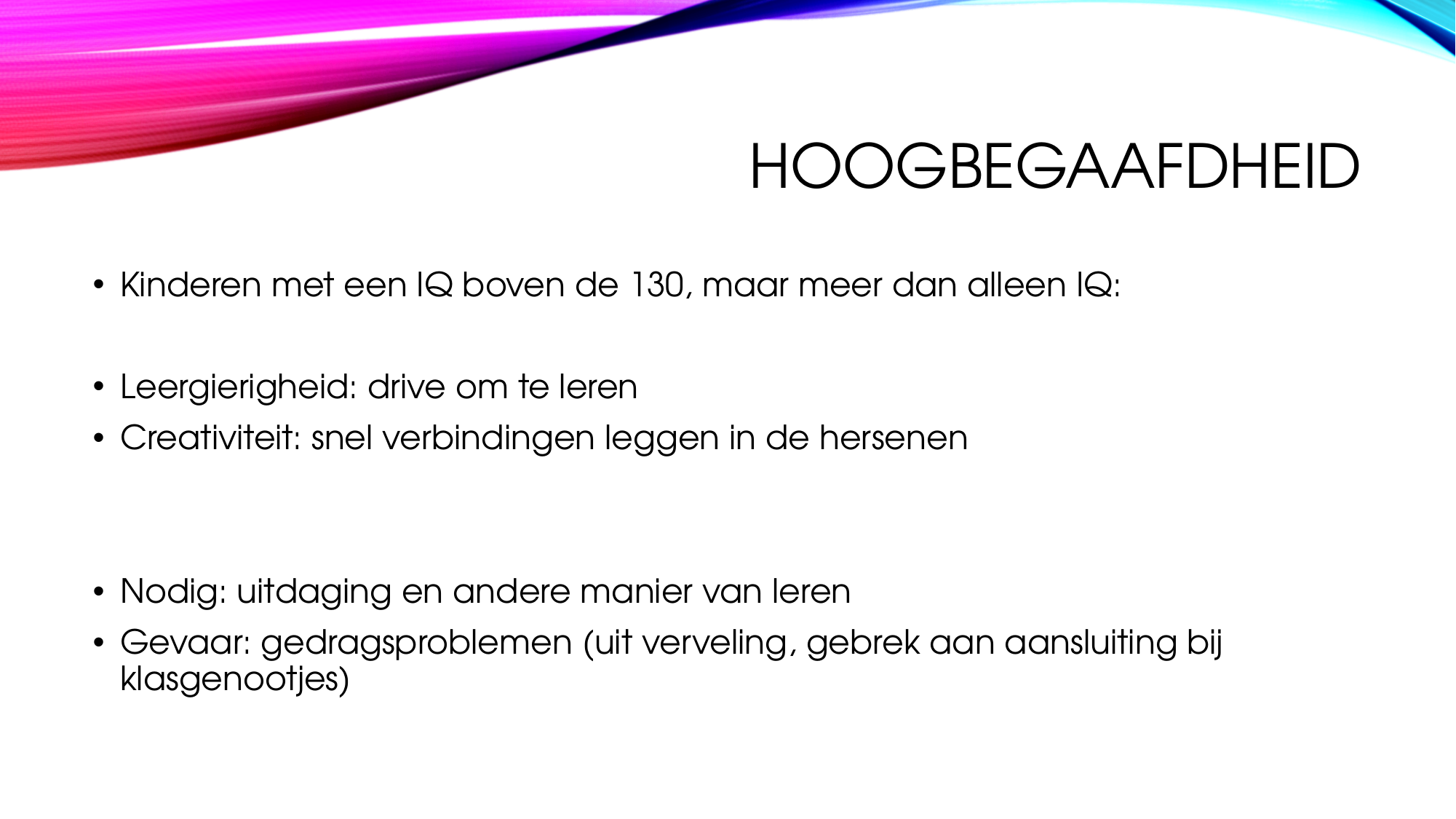

# hoogbegaafdheid
Kinderen met een IQ boven de 130, maar meer dan alleen IQ:

Leergierigheid: drive om te leren
Creativiteit: snel verbindingen leggen in de hersenen

Nodig: uitdaging en andere manier van leren
Gevaar: gedragsproblemen (uit verveling, gebrek aan aansluiting bij  klasgenootjes)